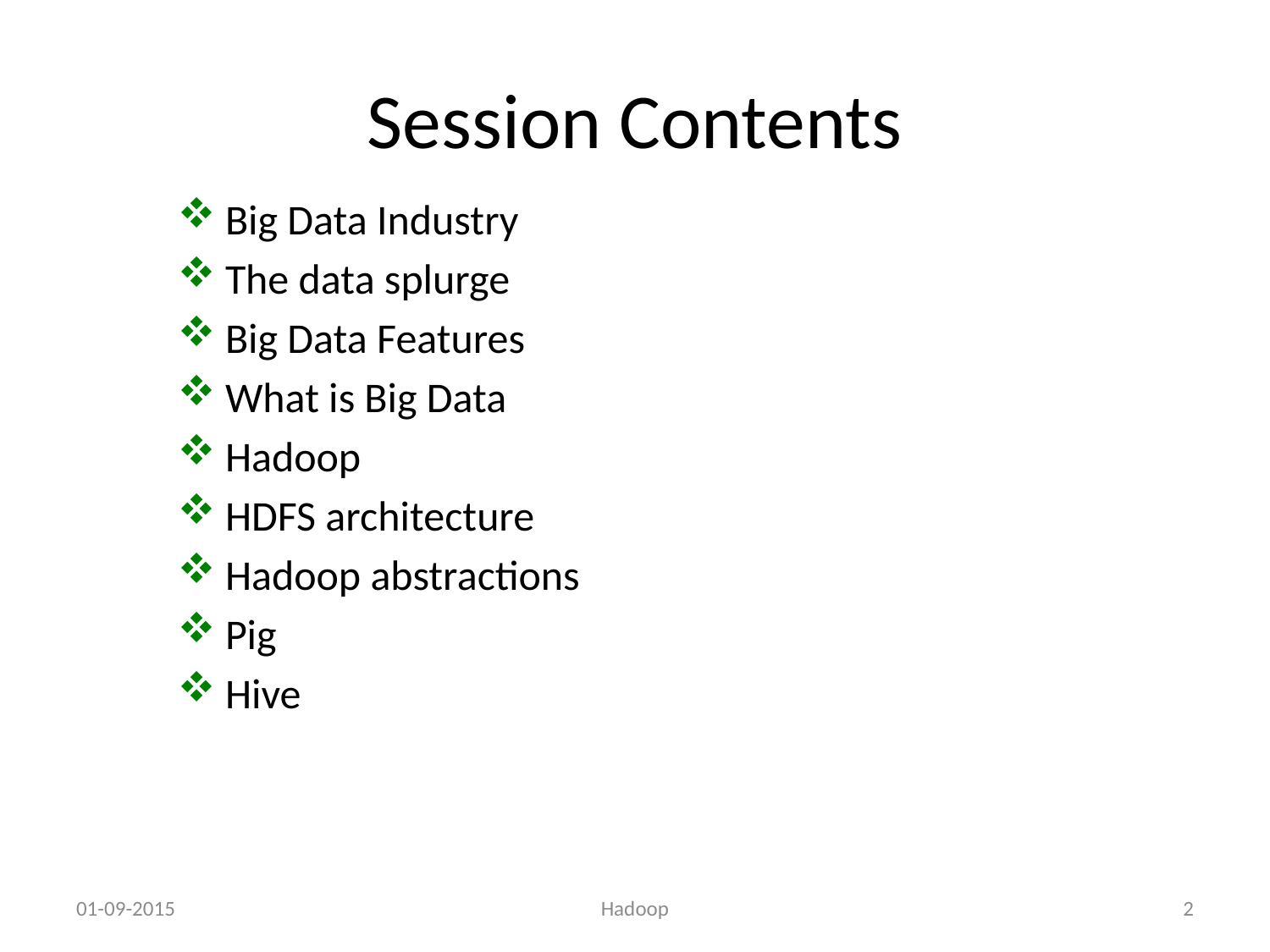

# Session Contents
Big Data Industry
The data splurge
Big Data Features
What is Big Data
Hadoop
HDFS architecture
Hadoop abstractions
Pig
Hive

01-09-2015
Hadoop
2